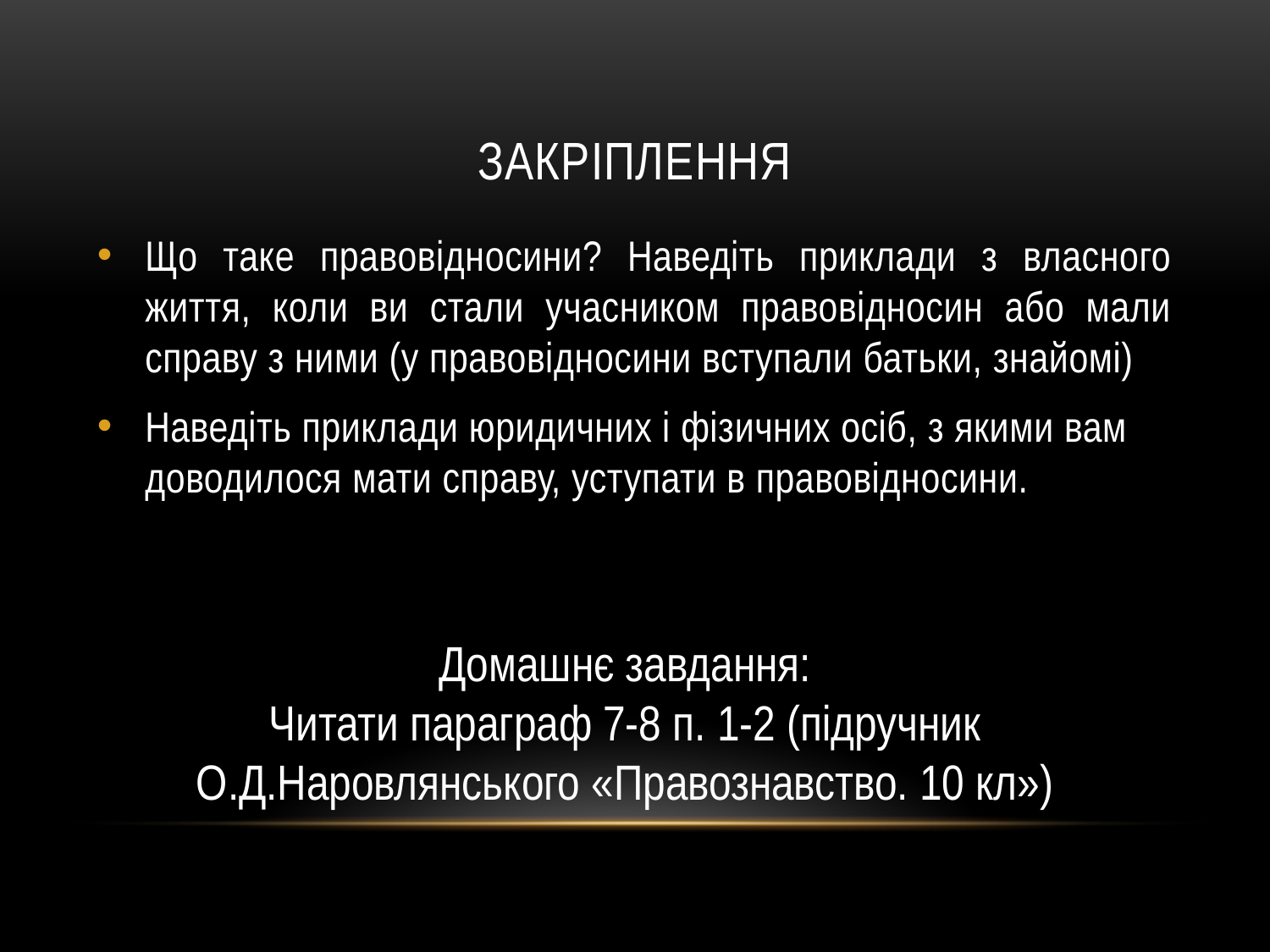

# Закріплення
Що таке правовідносини? Наведіть приклади з власного життя, коли ви стали учасником правовідносин або мали справу з ними (у правовідносини вступали батьки, знайомі)
Наведіть приклади юридичних і фізичних осіб, з якими вам доводилося мати справу, уступати в правовідносини.
Домашнє завдання:
Читати параграф 7-8 п. 1-2 (підручник О.Д.Наровлянського «Правознавство. 10 кл»)